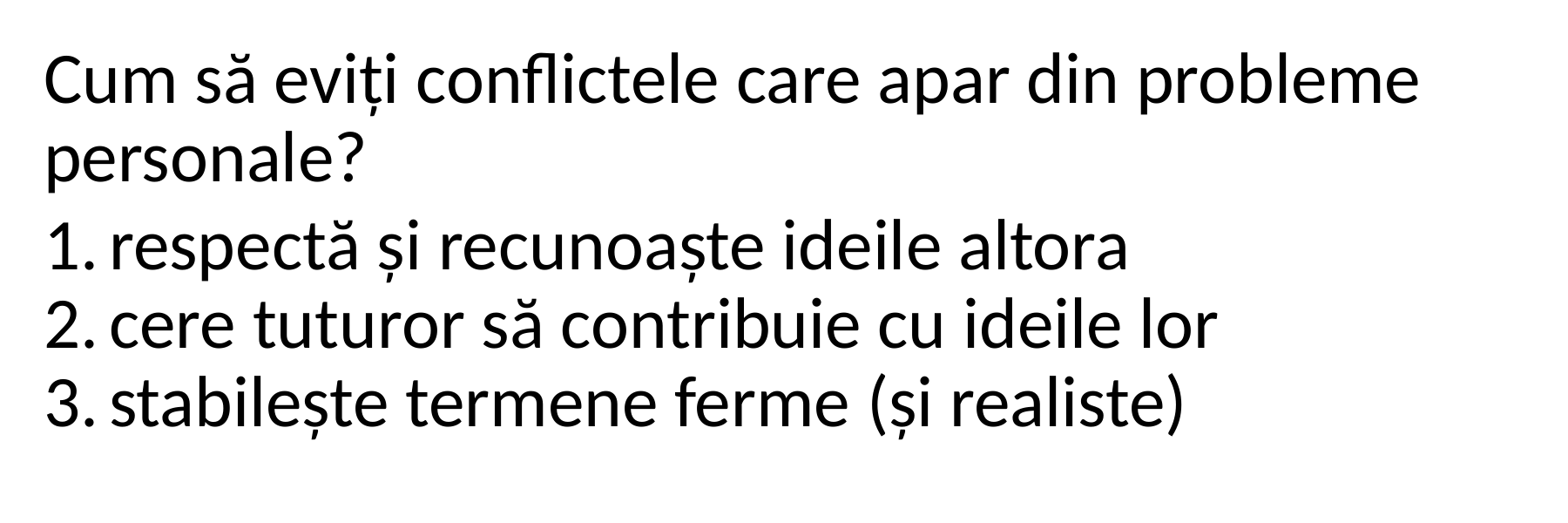

Cum să eviți conflictele care apar din probleme personale?
respectă și recunoaște ideile altora
cere tuturor să contribuie cu ideile lor
stabilește termene ferme (și realiste)